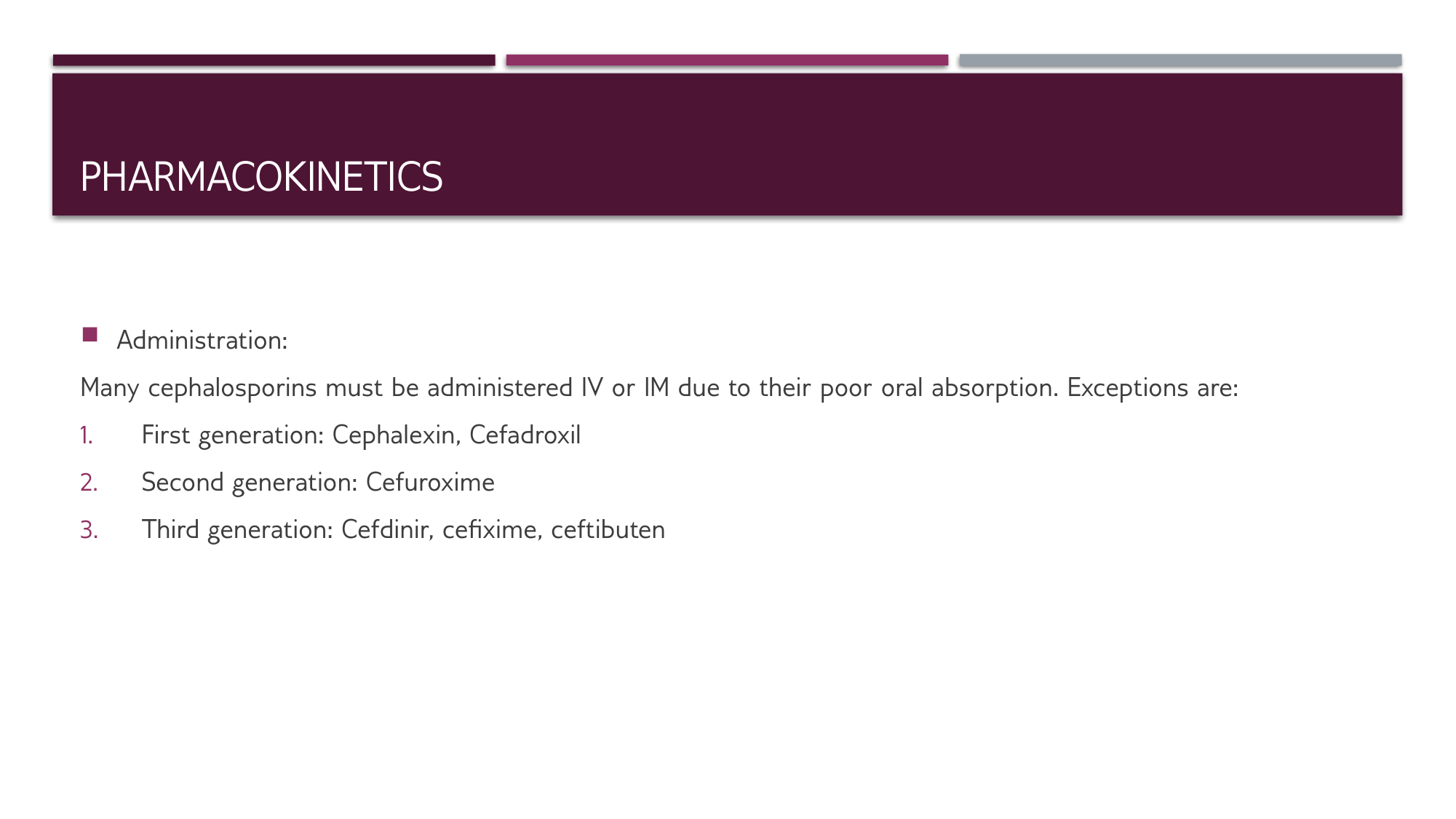

# Pharmacokinetics
Administration:
Many cephalosporins must be administered IV or IM due to their poor oral absorption. Exceptions are:
First generation: Cephalexin, Cefadroxil
Second generation: Cefuroxime
Third generation: Cefdinir, cefixime, ceftibuten